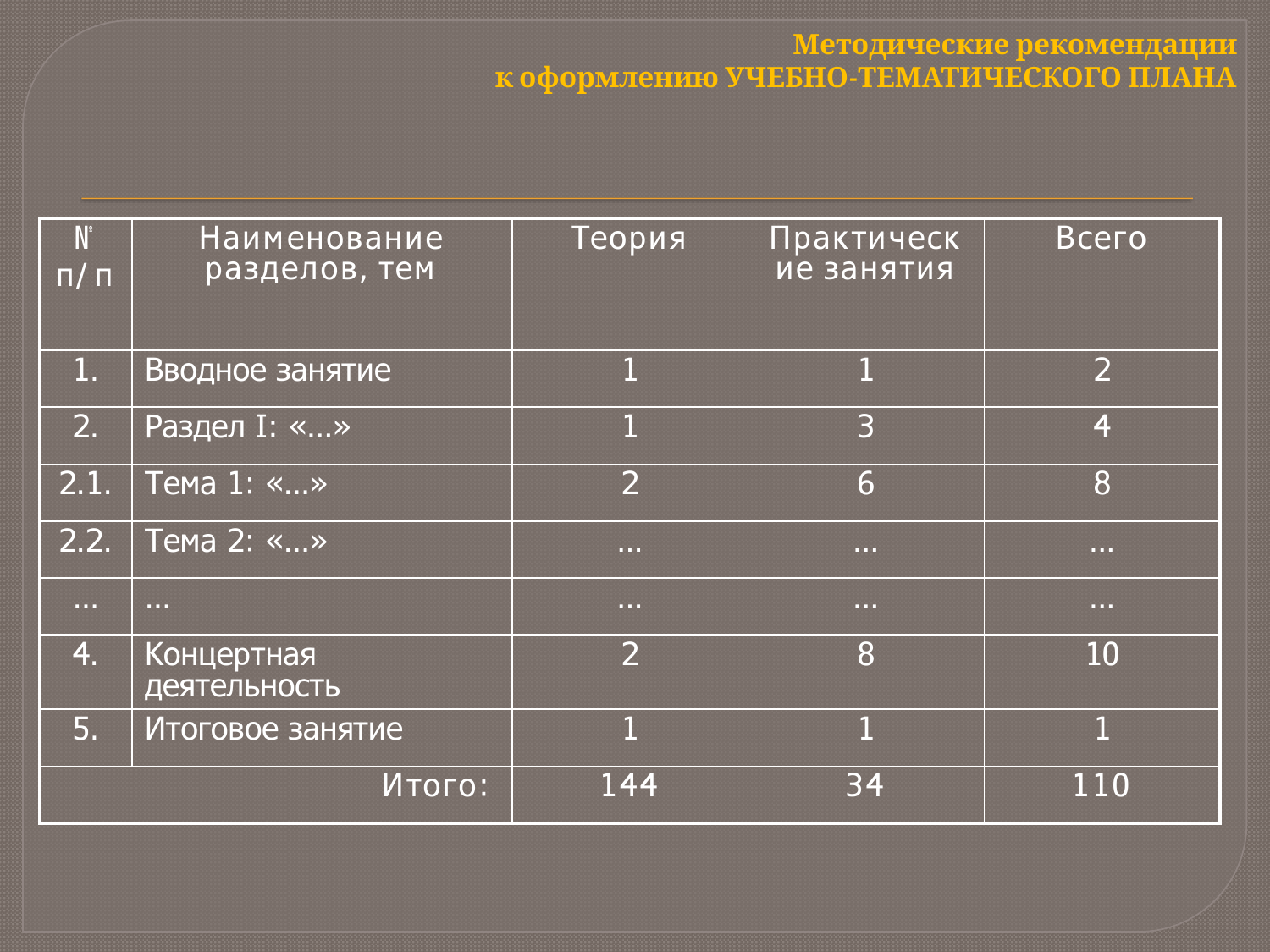

Методические рекомендации
к оформлению УЧЕБНО-ТЕМАТИЧЕСКОГО ПЛАНА
| № п/п | Наименование разделов, тем | Теория | Практические занятия | Всего |
| --- | --- | --- | --- | --- |
| 1. | Вводное занятие | 1 | 1 | 2 |
| 2. | Раздел I: «…» | 1 | 3 | 4 |
| 2.1. | Тема 1: «…» | 2 | 6 | 8 |
| 2.2. | Тема 2: «…» | … | … | … |
| … | … | … | … | … |
| 4. | Концертная деятельность | 2 | 8 | 10 |
| 5. | Итоговое занятие | 1 | 1 | 1 |
| Итого: |  | 144 | 34 | 110 |